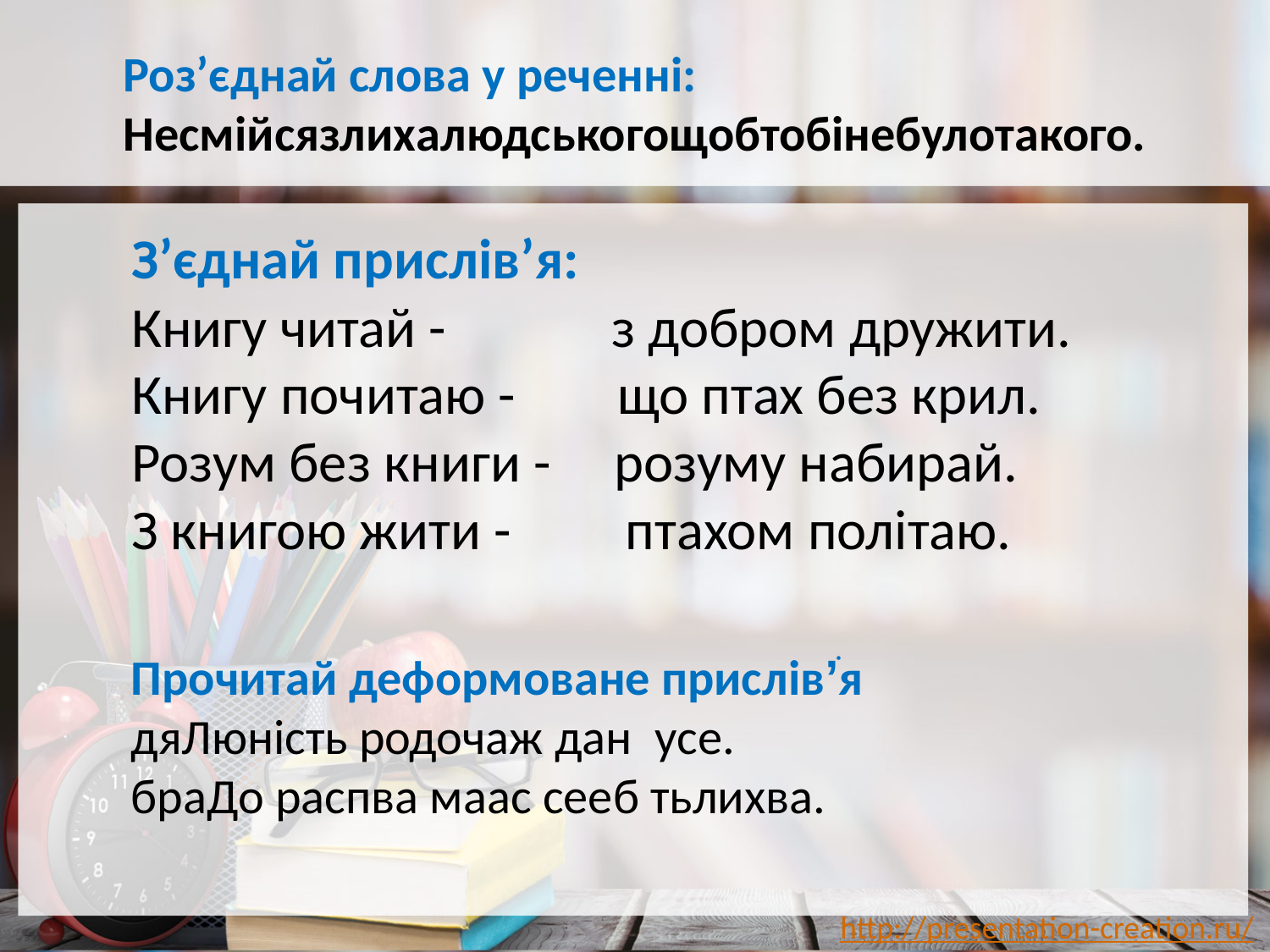

Роз’єднай слова у реченні:
Несмійсязлихалюдськогощобтобінебулотакого.
З’єднай прислів’я:
Книгу читай -             з добром дружити.
Книгу почитаю -        що птах без крил.
Розум без книги -     розуму набирай.
З книгою жити -         птахом політаю.
Прочитай деформоване прислів’ֹя
дяЛюність родочаж дан  усе.
браДо распва маас сееб тьлихва.